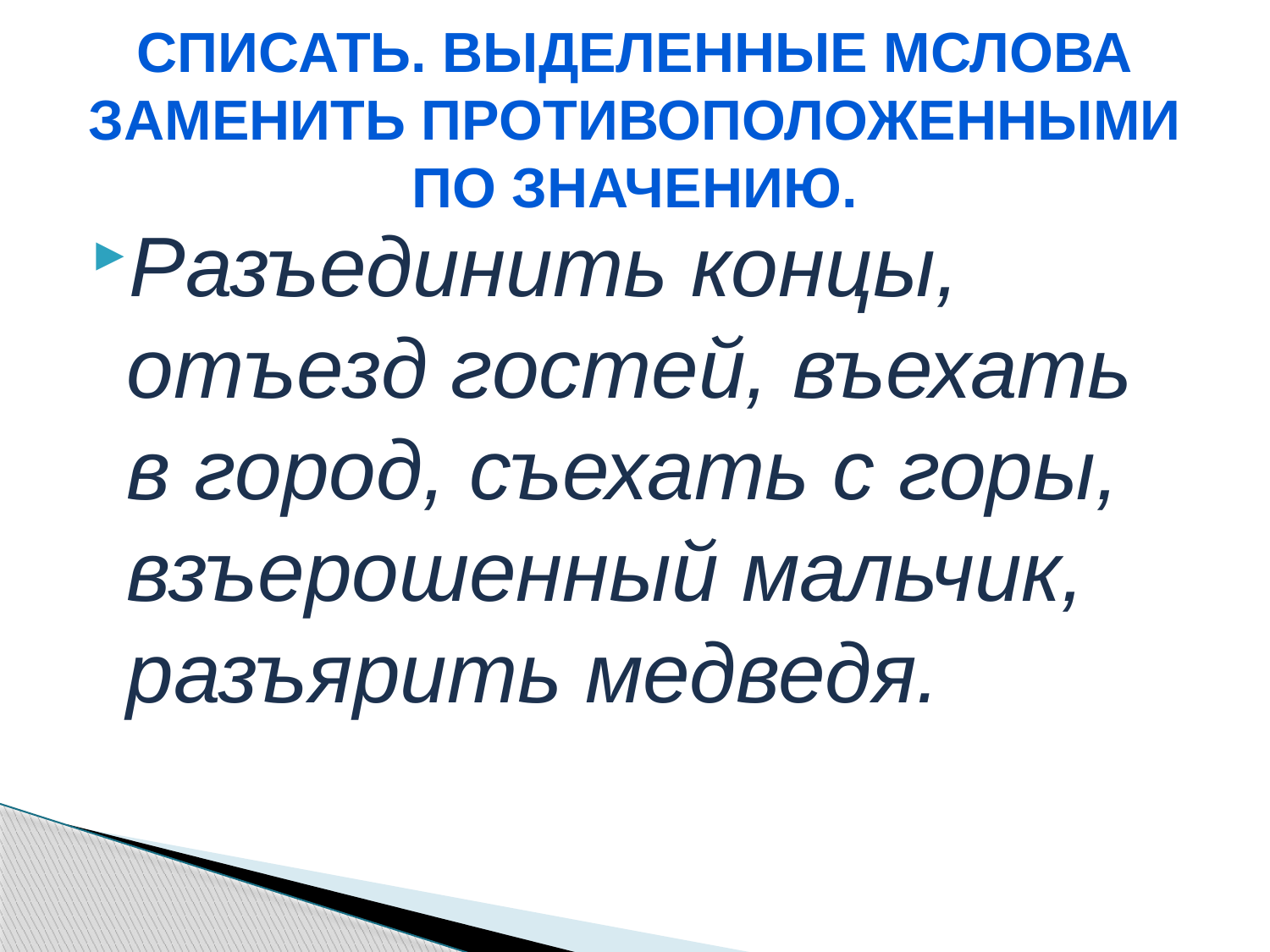

# Списать. Выделенные мслова заменить противоположенными по значению.
Разъединить концы, отъезд гостей, въехать в город, съехать с горы, взъерошенный мальчик, разъярить медведя.